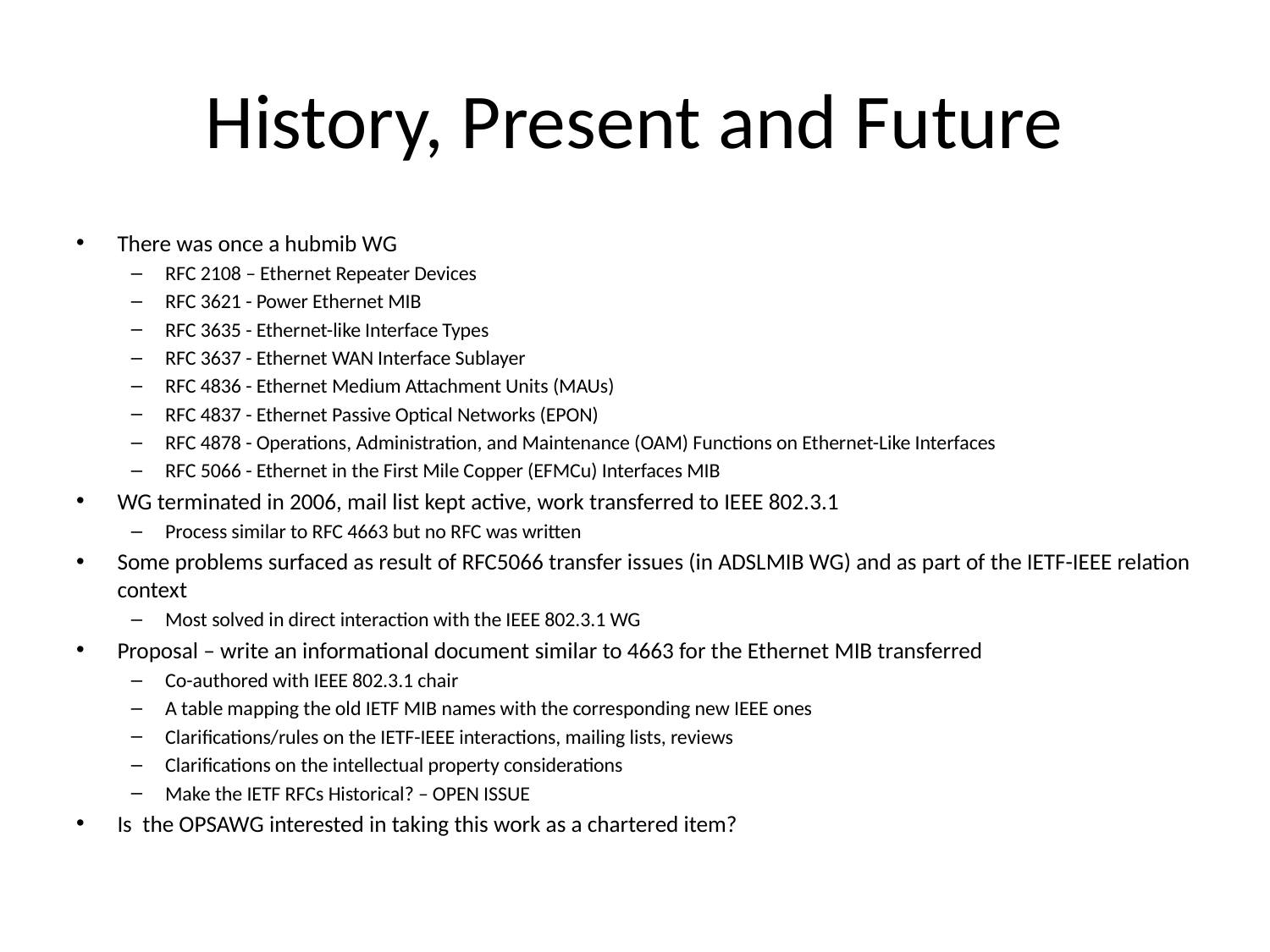

# History, Present and Future
There was once a hubmib WG
RFC 2108 – Ethernet Repeater Devices
RFC 3621 - Power Ethernet MIB
RFC 3635 - Ethernet-like Interface Types
RFC 3637 - Ethernet WAN Interface Sublayer
RFC 4836 - Ethernet Medium Attachment Units (MAUs)
RFC 4837 - Ethernet Passive Optical Networks (EPON)
RFC 4878 - Operations, Administration, and Maintenance (OAM) Functions on Ethernet-Like Interfaces
RFC 5066 - Ethernet in the First Mile Copper (EFMCu) Interfaces MIB
WG terminated in 2006, mail list kept active, work transferred to IEEE 802.3.1
Process similar to RFC 4663 but no RFC was written
Some problems surfaced as result of RFC5066 transfer issues (in ADSLMIB WG) and as part of the IETF-IEEE relation context
Most solved in direct interaction with the IEEE 802.3.1 WG
Proposal – write an informational document similar to 4663 for the Ethernet MIB transferred
Co-authored with IEEE 802.3.1 chair
A table mapping the old IETF MIB names with the corresponding new IEEE ones
Clarifications/rules on the IETF-IEEE interactions, mailing lists, reviews
Clarifications on the intellectual property considerations
Make the IETF RFCs Historical? – OPEN ISSUE
Is  the OPSAWG interested in taking this work as a chartered item?